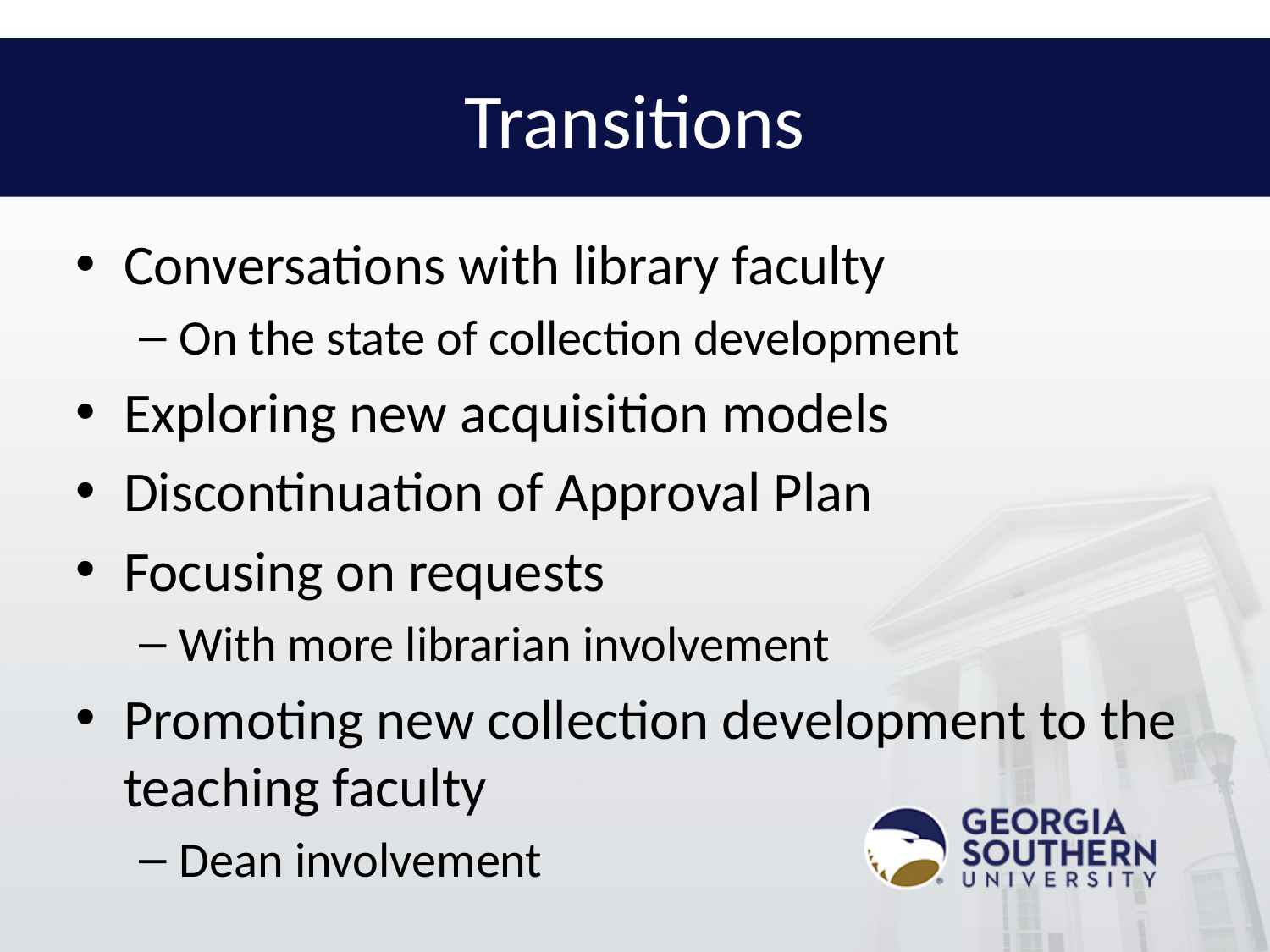

# Transitions
Conversations with library faculty
On the state of collection development
Exploring new acquisition models
Discontinuation of Approval Plan
Focusing on requests
With more librarian involvement
Promoting new collection development to the teaching faculty
Dean involvement